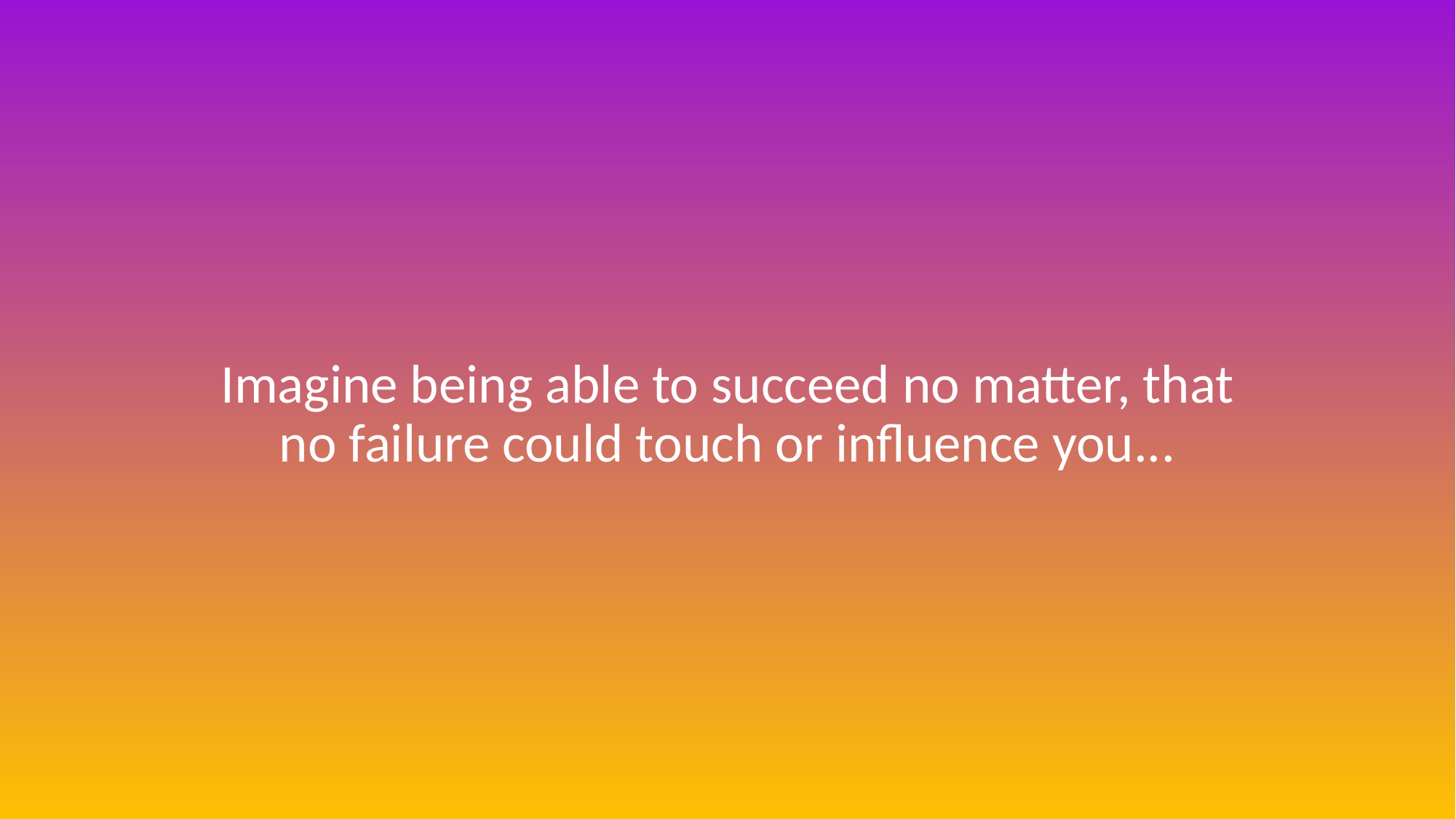

# Imagine being able to succeed no matter, that no failure could touch or influence you...